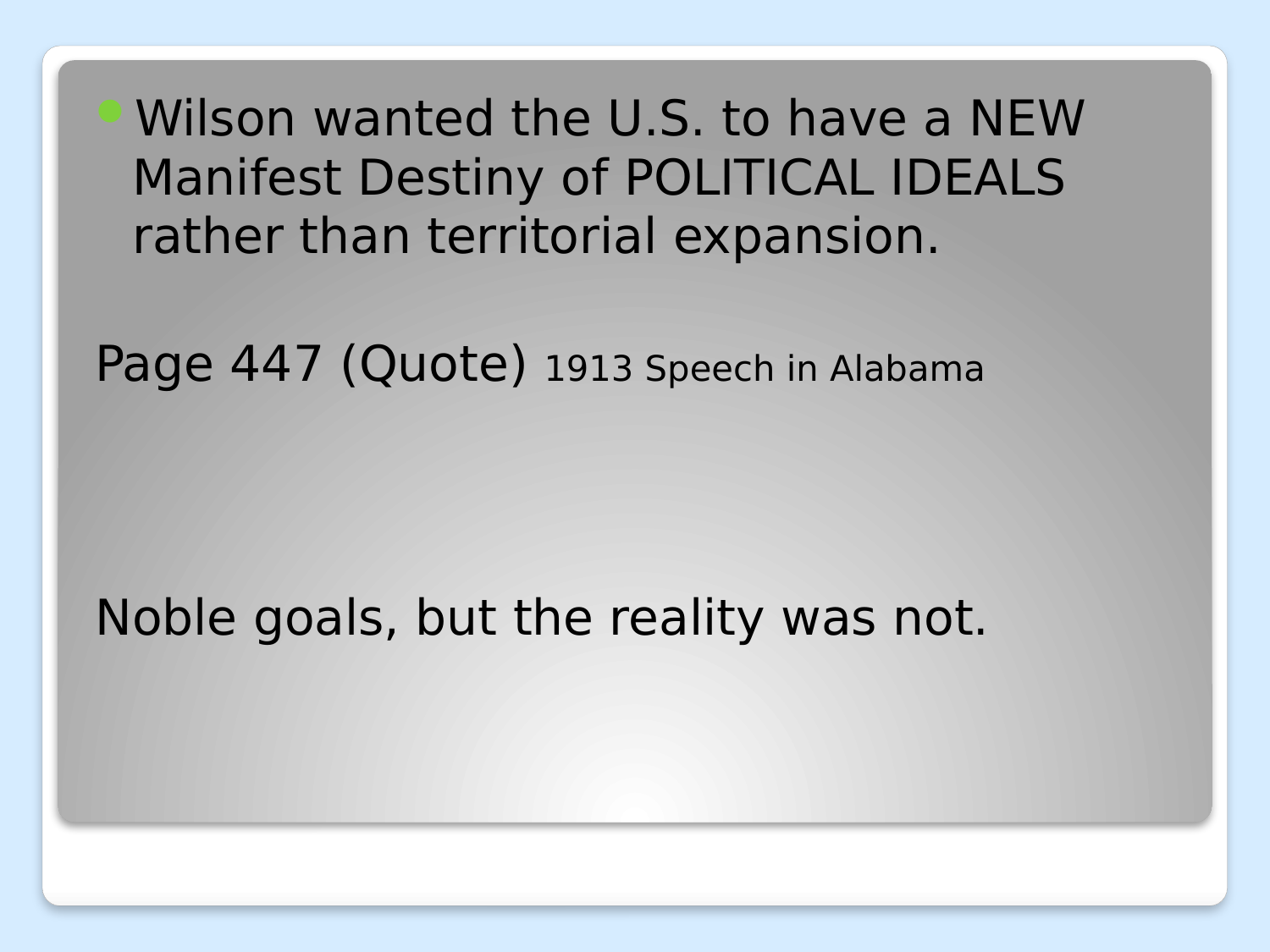

Wilson wanted the U.S. to have a NEW Manifest Destiny of POLITICAL IDEALS rather than territorial expansion.

Page 447 (Quote) 1913 Speech in Alabama

Noble goals, but the reality was not.
#